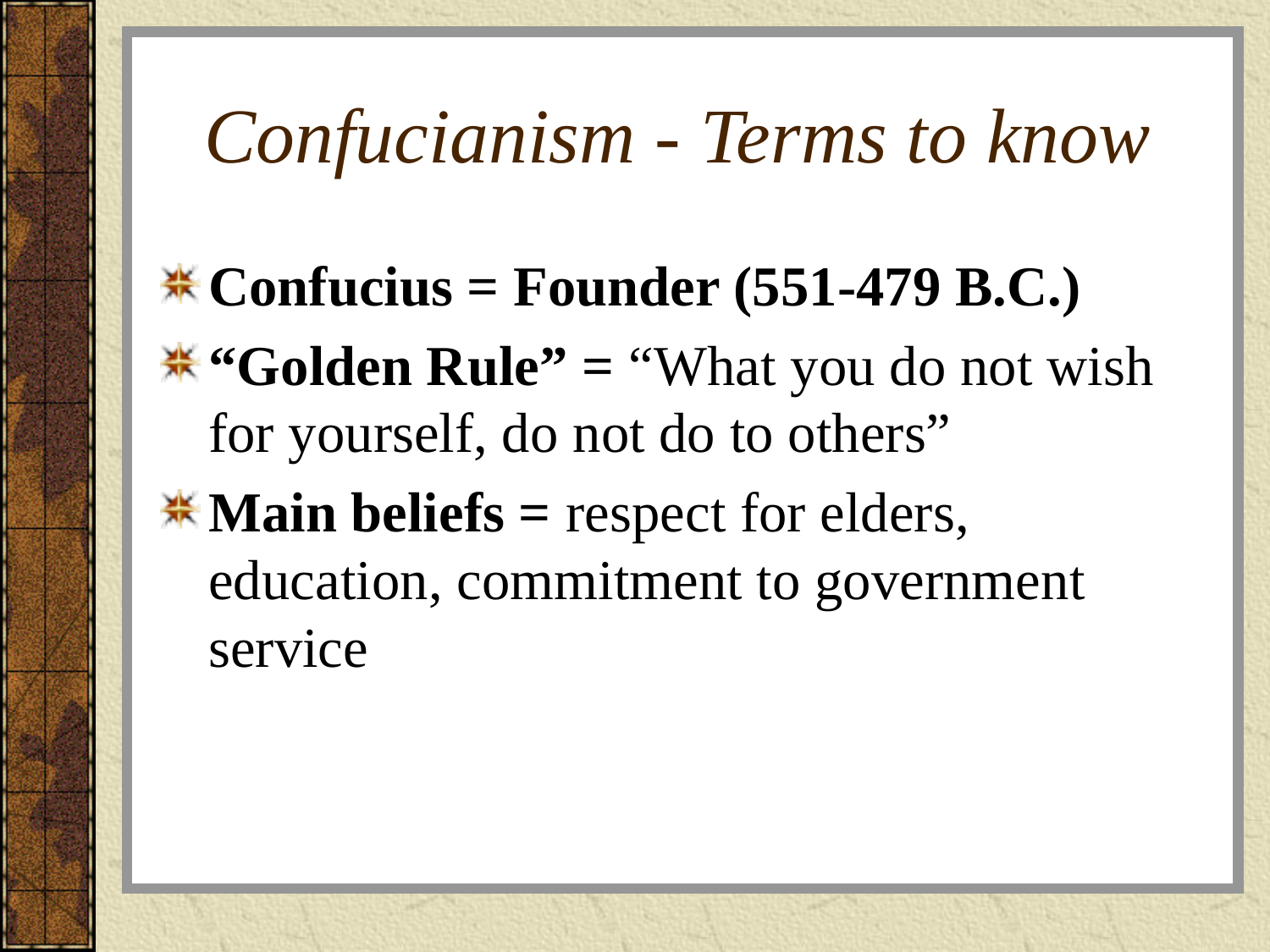

# Confucianism - Terms to know
Confucius = Founder (551-479 B.C.)
“Golden Rule” = “What you do not wish for yourself, do not do to others”
Main beliefs = respect for elders, education, commitment to government service